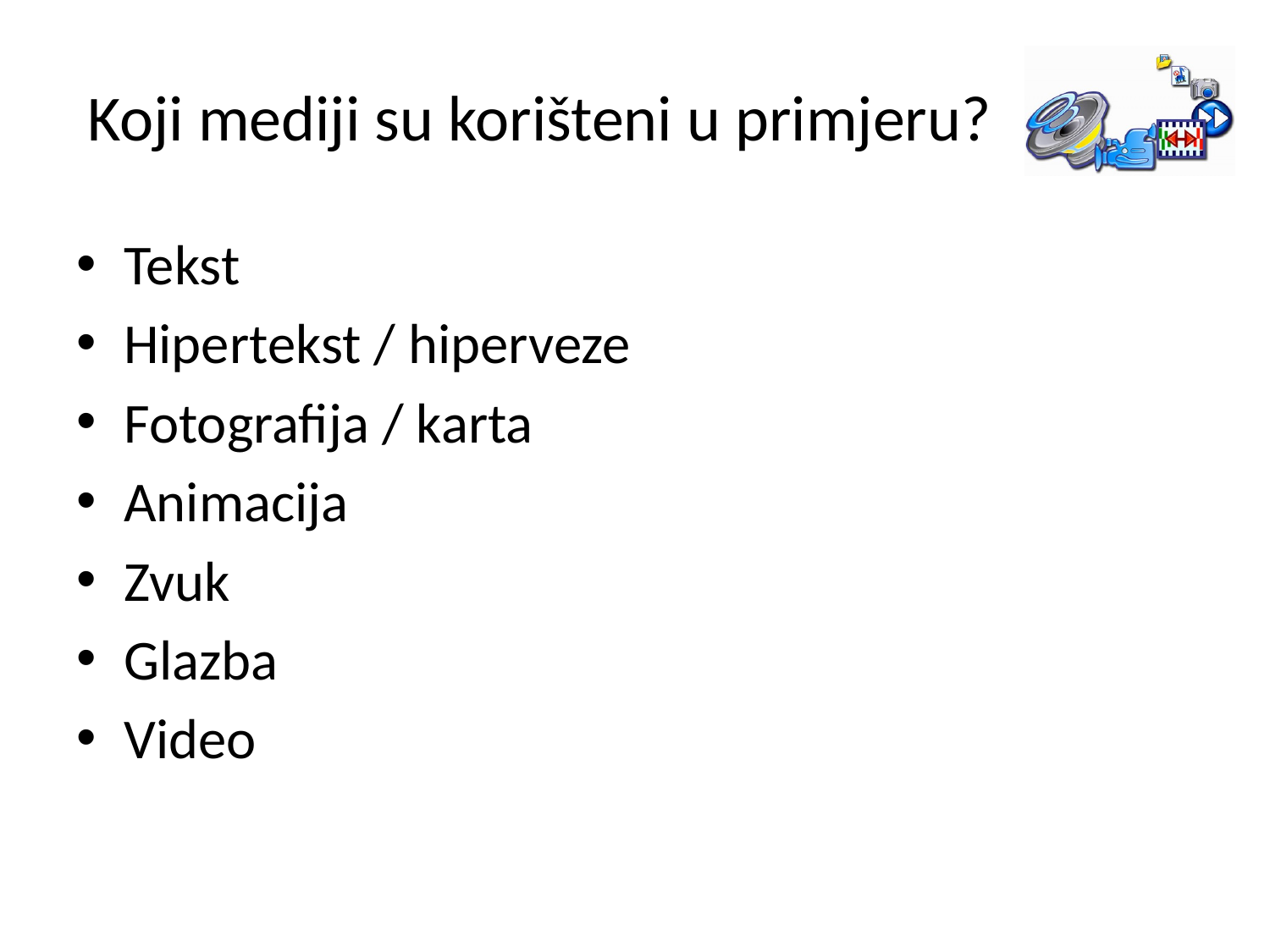

# Koji mediji su korišteni u primjeru?
Tekst
Hipertekst / hiperveze
Fotografija / karta
Animacija
Zvuk
Glazba
Video